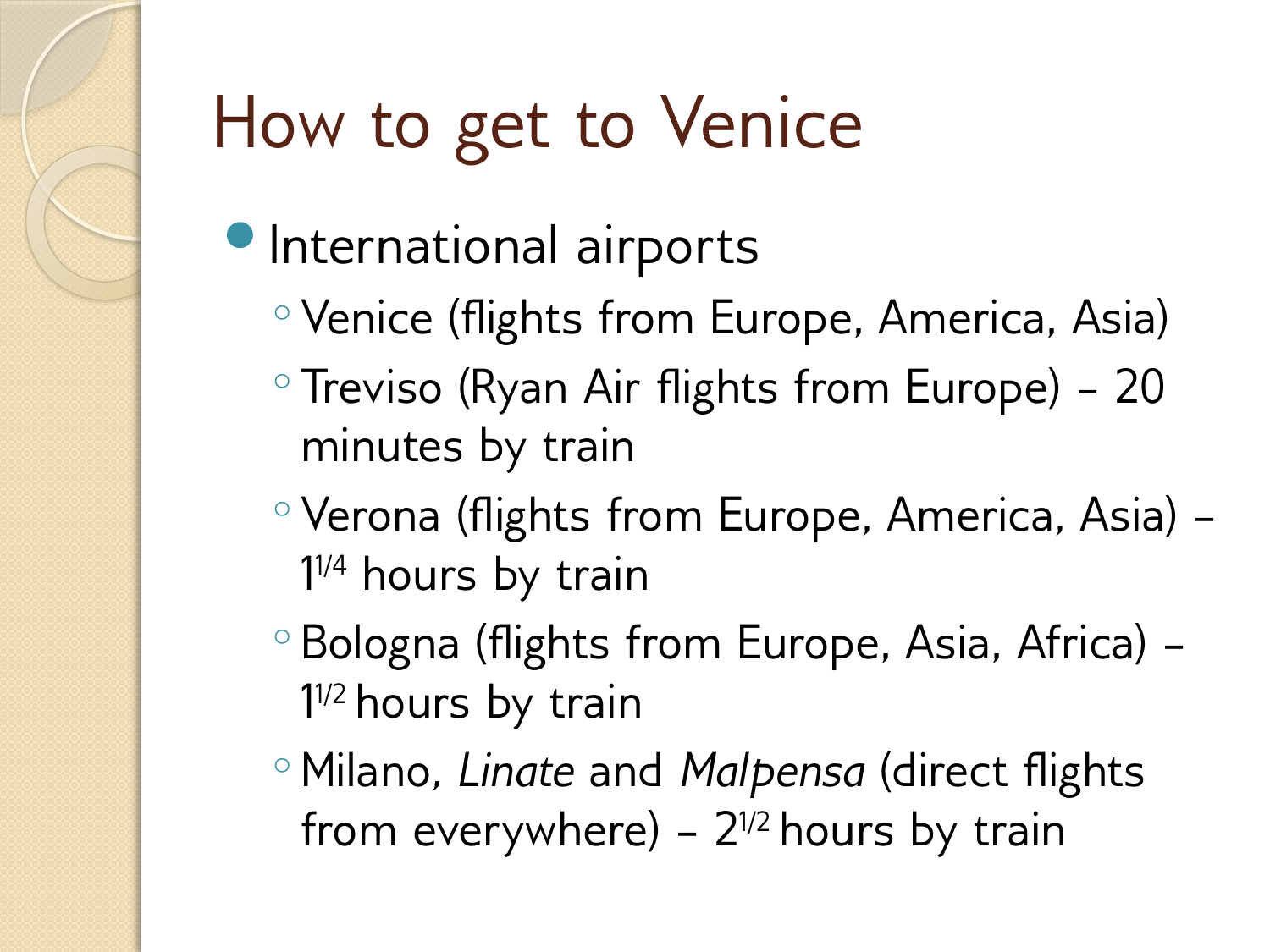

# How to get to Venice
International airports
Venice (flights from Europe, America, Asia)
Treviso (Ryan Air flights from Europe) – 20 minutes by train
Verona (flights from Europe, America, Asia) – 11/4 hours by train
Bologna (flights from Europe, Asia, Africa) – 11/2 hours by train
Milano, Linate and Malpensa (direct flights from everywhere) – 21/2 hours by train